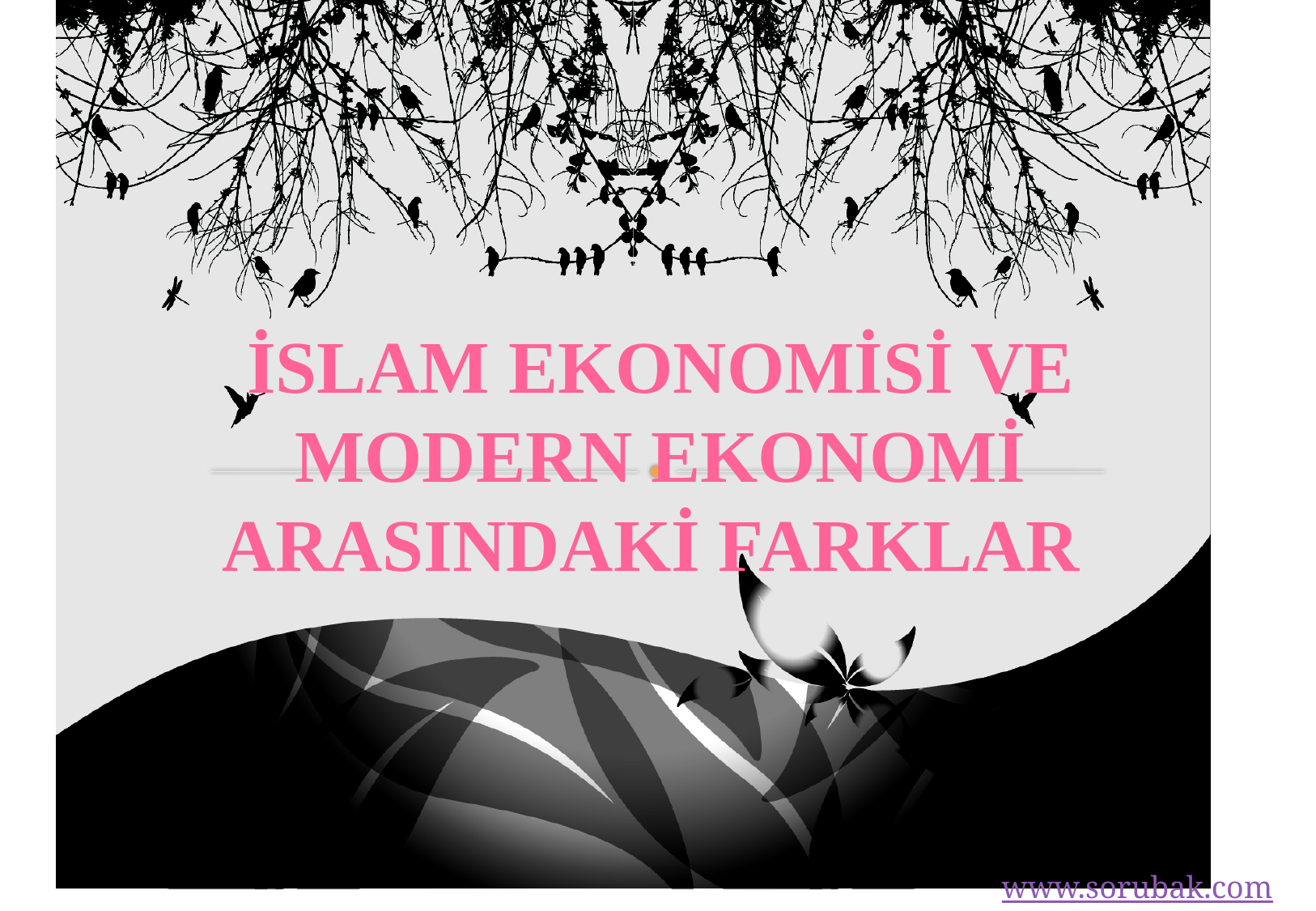

İSLAM EKONOMİSİ VE MODERN EKONOMİ ARASINDAKİ FARKLAR
www.sorubak.com